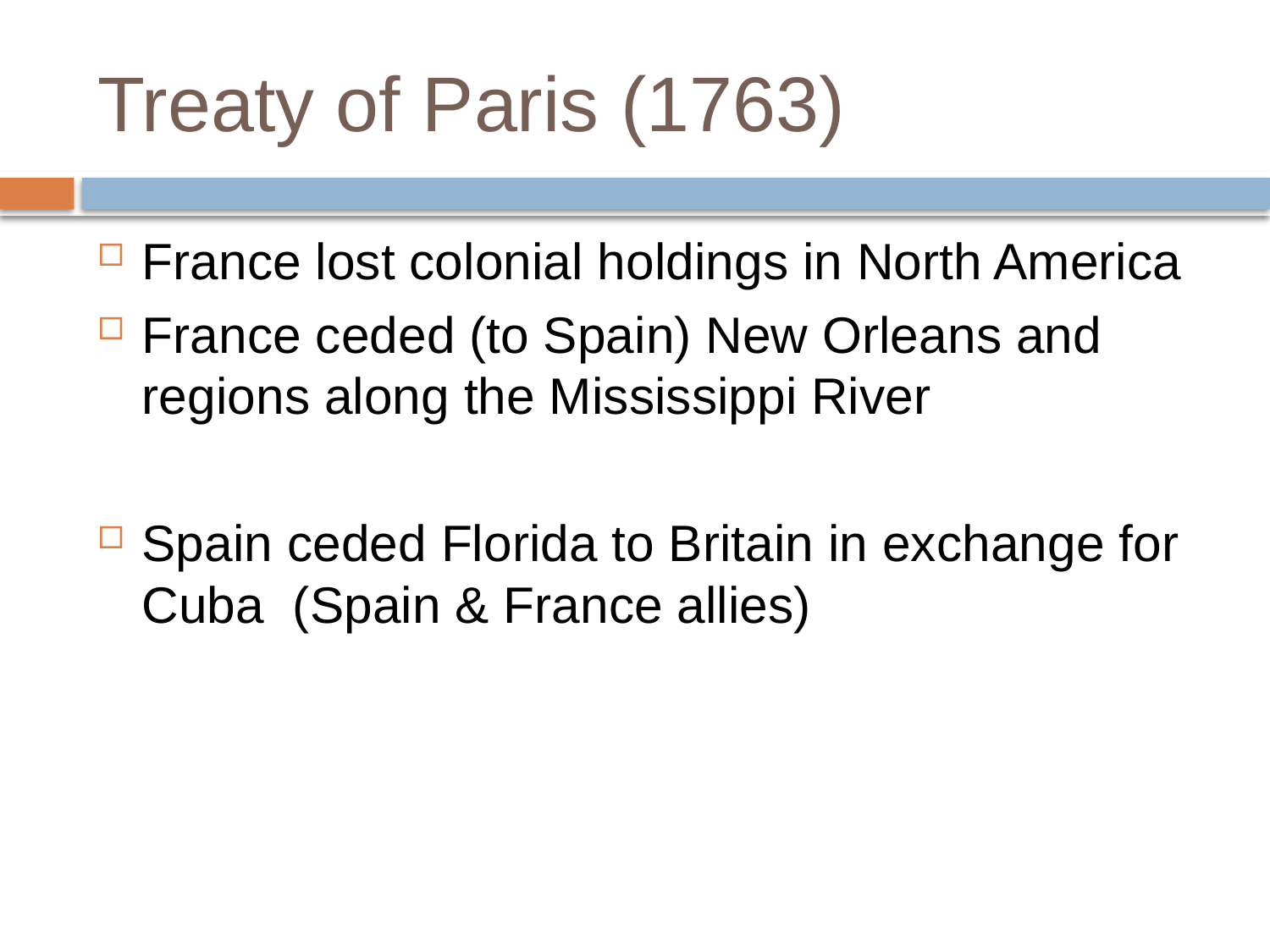

# Treaty of Paris (1763)
France lost colonial holdings in North America
France ceded (to Spain) New Orleans and regions along the Mississippi River

Spain ceded Florida to Britain in exchange for Cuba  (Spain & France allies)